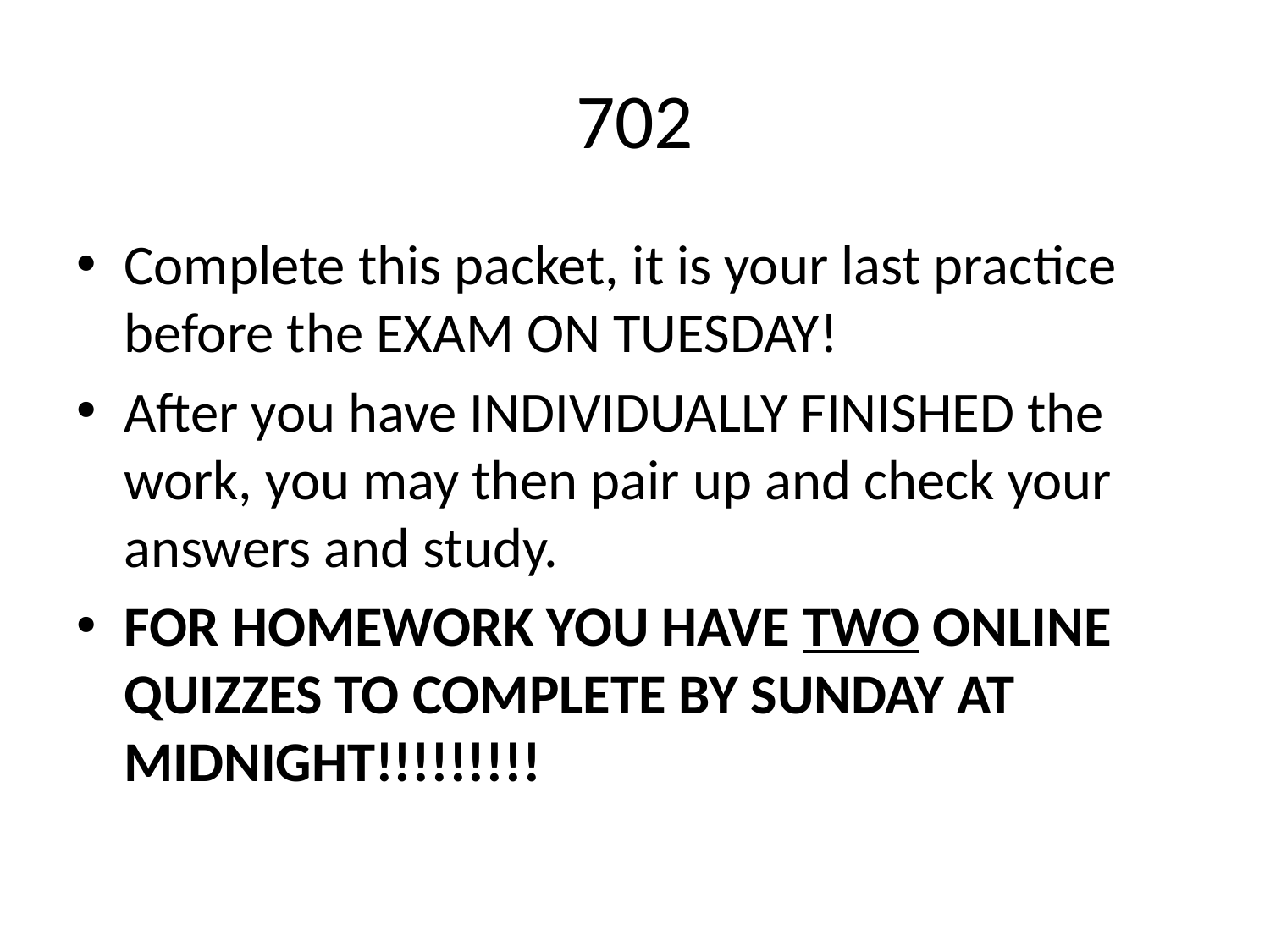

# 702
Complete this packet, it is your last practice before the EXAM ON TUESDAY!
After you have INDIVIDUALLY FINISHED the work, you may then pair up and check your answers and study.
FOR HOMEWORK YOU HAVE TWO ONLINE QUIZZES TO COMPLETE BY SUNDAY AT MIDNIGHT!!!!!!!!!